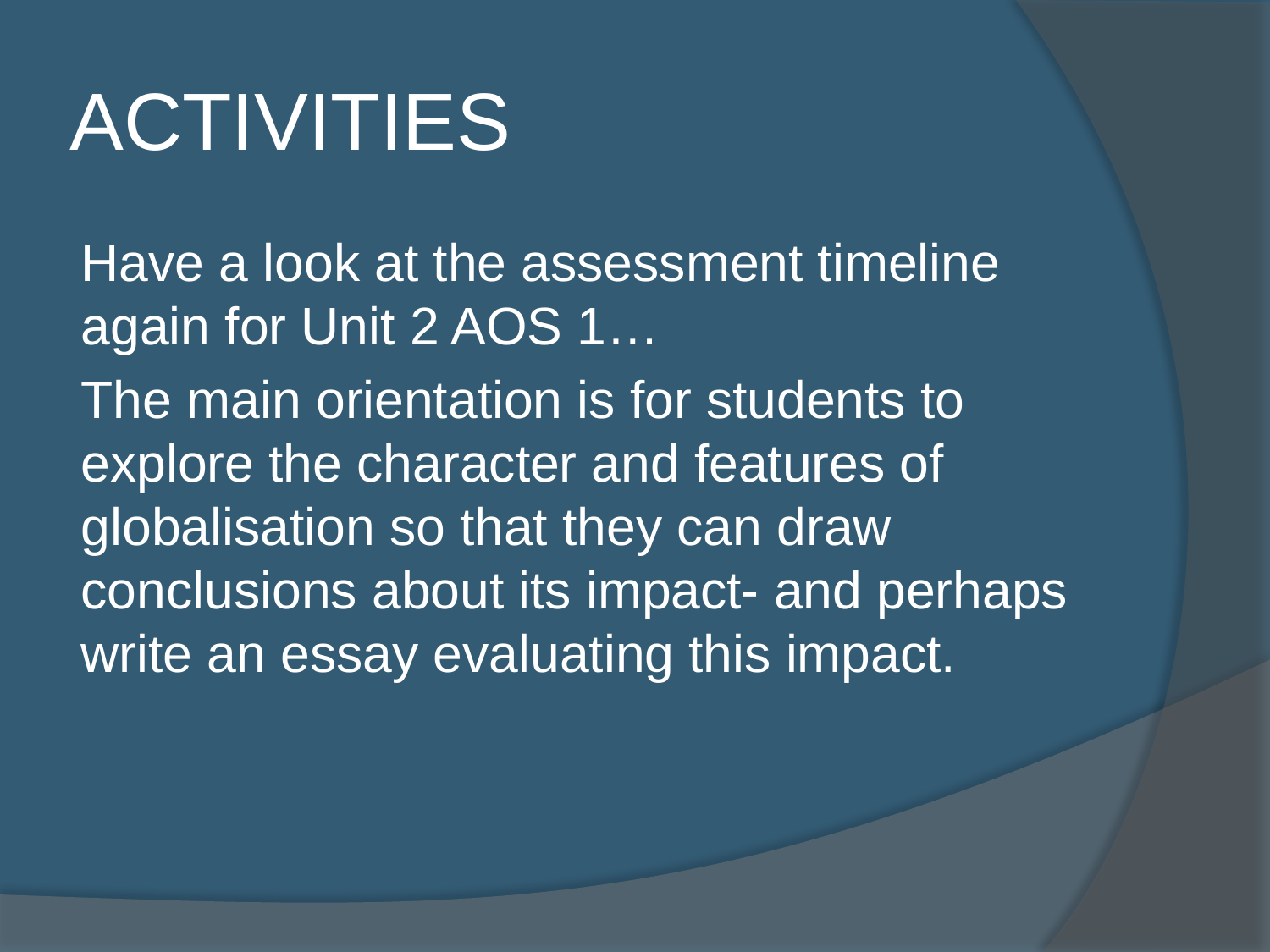

# ACTIVITIES
Have a look at the assessment timeline again for Unit 2 AOS 1…
The main orientation is for students to explore the character and features of globalisation so that they can draw conclusions about its impact- and perhaps write an essay evaluating this impact.